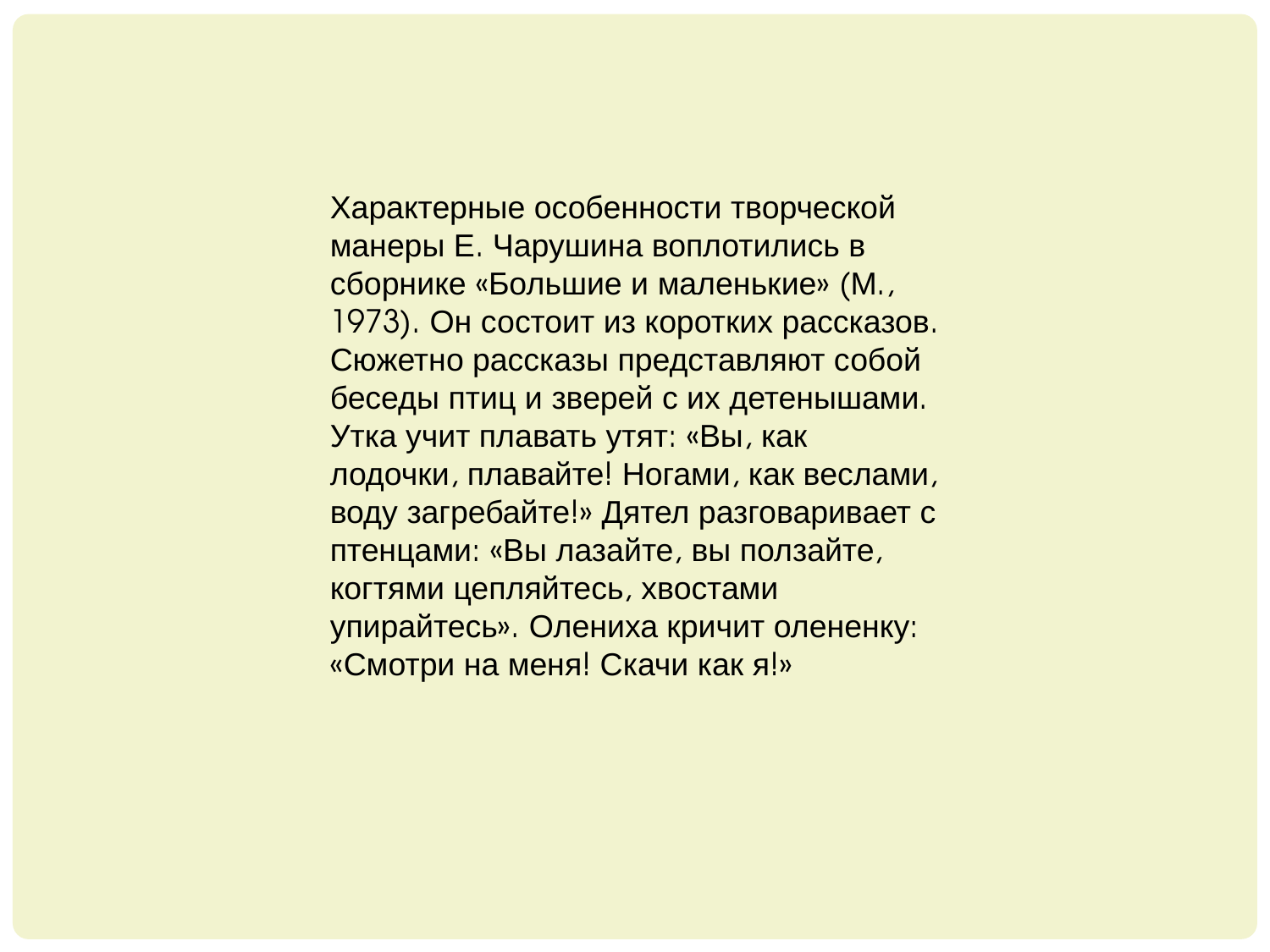

Характерные особенности творческой манеры Е. Чарушина воплотились в сборнике «Большие и маленькие» (М., 1973). Он состоит из коротких рассказов. Сюжетно рассказы представляют собой беседы птиц и зверей с их детенышами. Утка учит плавать утят: «Вы, как лодочки, плавайте! Ногами, как веслами, воду загребайте!» Дятел разговаривает с птенцами: «Вы лазайте, вы ползайте, когтями цепляйтесь, хвостами упирайтесь». Олениха кричит олененку: «Смотри на меня! Скачи как я!»